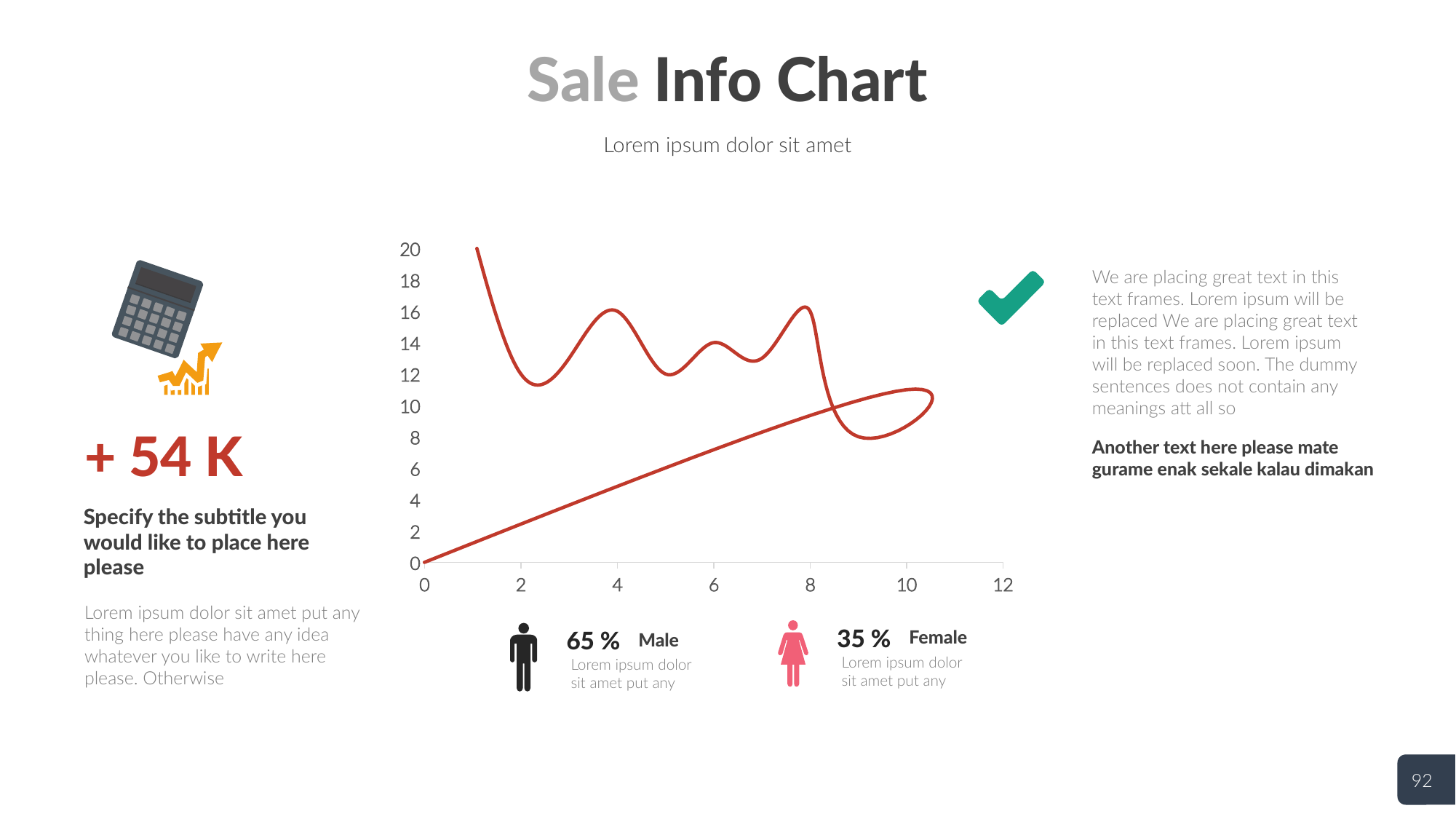

# Sale Info Chart
Lorem ipsum dolor sit amet

### Chart

| Category | Series 1 |
|---|---|

We are placing great text in this text frames. Lorem ipsum will be replaced We are placing great text in this text frames. Lorem ipsum will be replaced soon. The dummy sentences does not contain any meanings att all so

+ 54 K
Specify the subtitle you would like to place here please
Lorem ipsum dolor sit amet put any thing here please have any idea whatever you like to write here please. Otherwise
Another text here please mate gurame enak sekale kalau dimakan
35 %
Female
Lorem ipsum dolor sit amet put any

65 %
Male
Lorem ipsum dolor sit amet put any

92